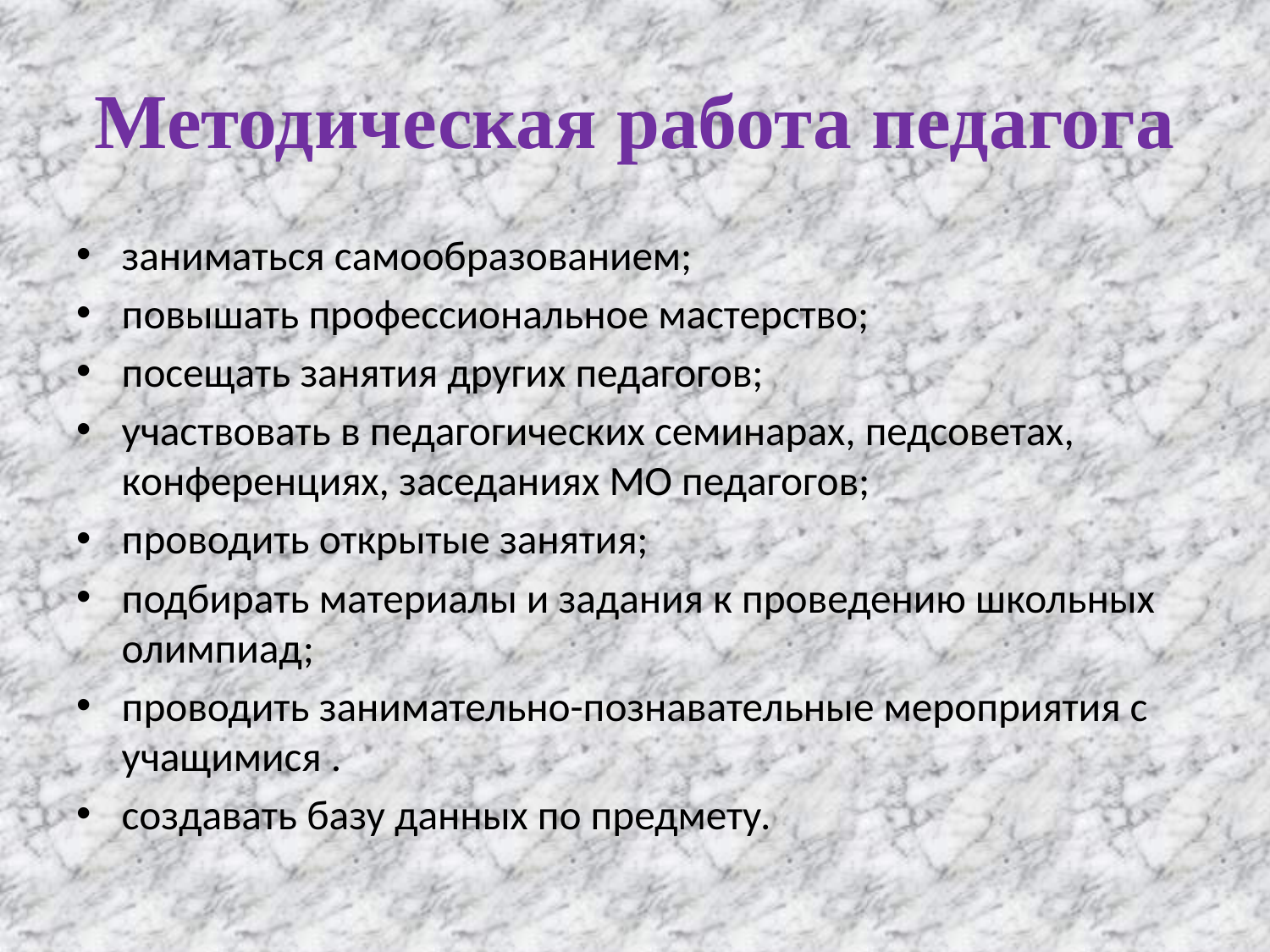

# Методическая работа педагога
заниматься самообразованием;
повышать профессиональное мастерство;
посещать занятия других педагогов;
участвовать в педагогических семинарах, педсоветах, конференциях, заседаниях МО педагогов;
проводить открытые занятия;
подбирать материалы и задания к проведению школьных олимпиад;
проводить занимательно-познавательные мероприятия с учащимися .
создавать базу данных по предмету.